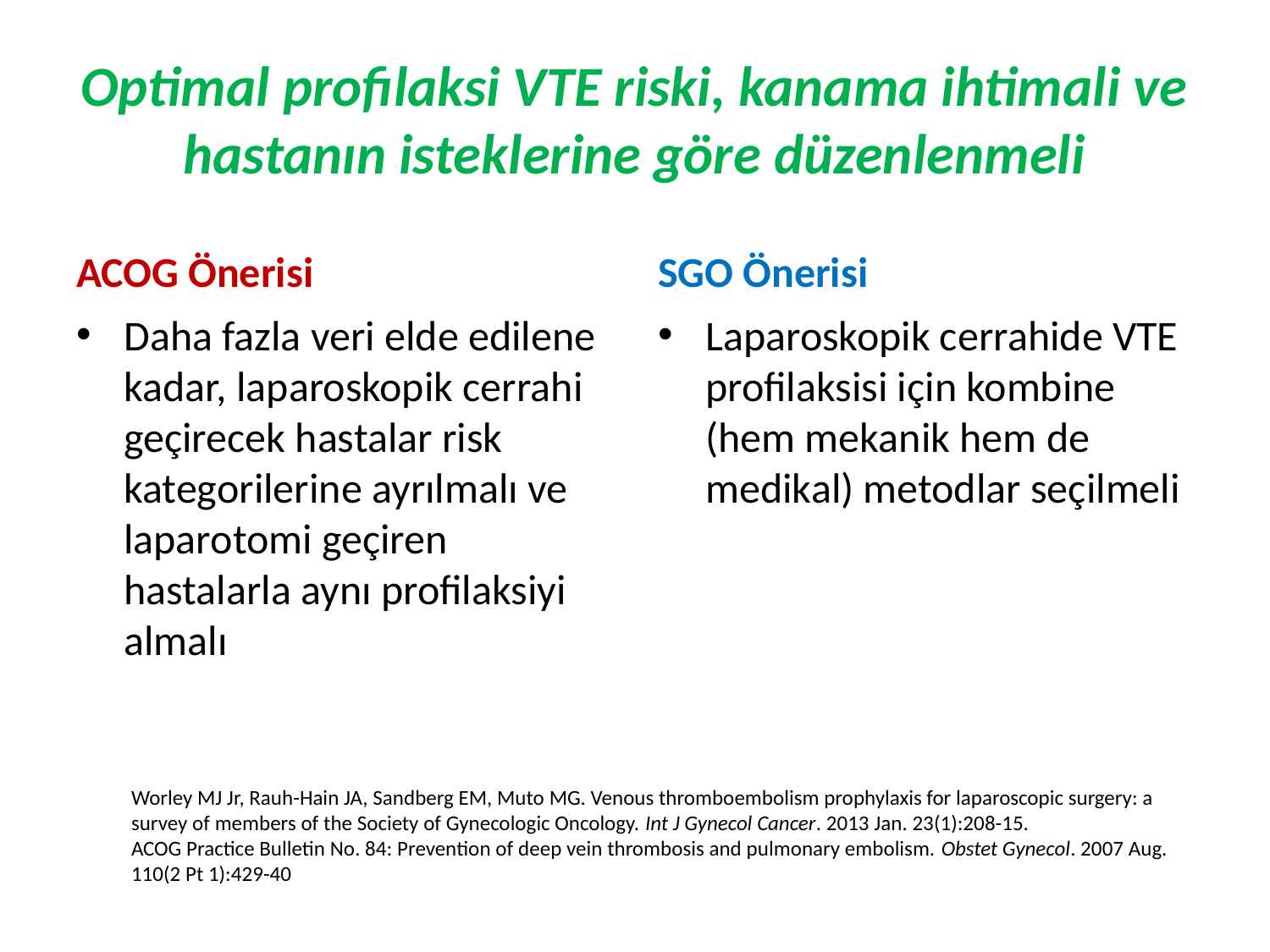

# Optimal profilaksi VTE riski, kanama ihtimali ve hastanın isteklerine göre düzenlenmeli
ACOG Önerisi
SGO Önerisi
Daha fazla veri elde edilene kadar, laparoskopik cerrahi geçirecek hastalar risk kategorilerine ayrılmalı ve laparotomi geçiren hastalarla aynı profilaksiyi almalı

Laparoskopik cerrahide VTE profilaksisi için kombine (hem mekanik hem de medikal) metodlar seçilmeli

Worley MJ Jr, Rauh-Hain JA, Sandberg EM, Muto MG. Venous thromboembolism prophylaxis for laparoscopic surgery: a survey of members of the Society of Gynecologic Oncology. Int J Gynecol Cancer. 2013 Jan. 23(1):208-15.
ACOG Practice Bulletin No. 84: Prevention of deep vein thrombosis and pulmonary embolism. Obstet Gynecol. 2007 Aug. 110(2 Pt 1):429-40